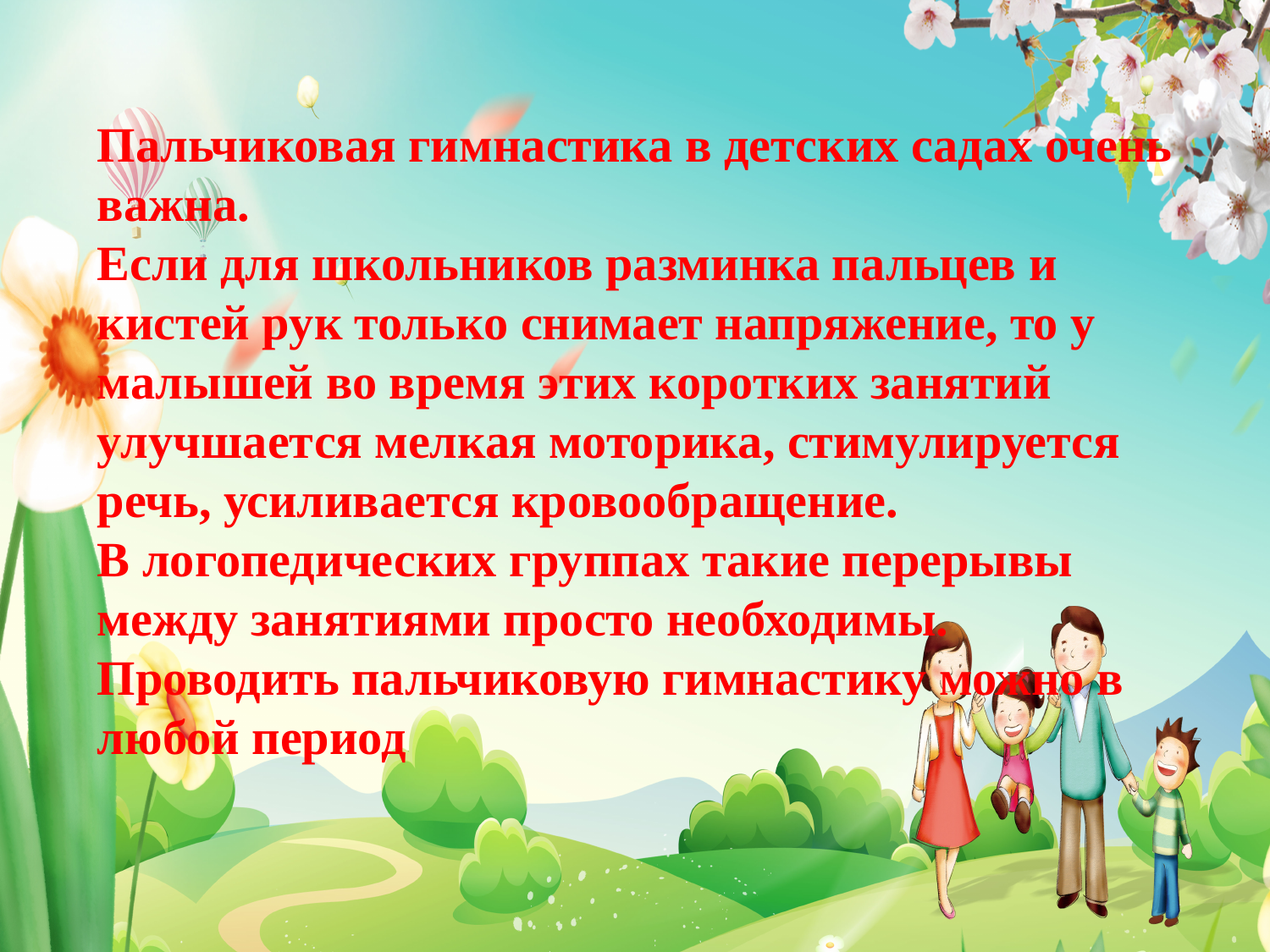

Пальчиковая гимнастика в детских садах очень важна.
Если для школьников разминка пальцев и кистей рук только снимает напряжение, то у малышей во время этих коротких занятий улучшается мелкая моторика, стимулируется речь, усиливается кровообращение.
В логопедических группах такие перерывы между занятиями просто необходимы.
Проводить пальчиковую гимнастику можно в любой период